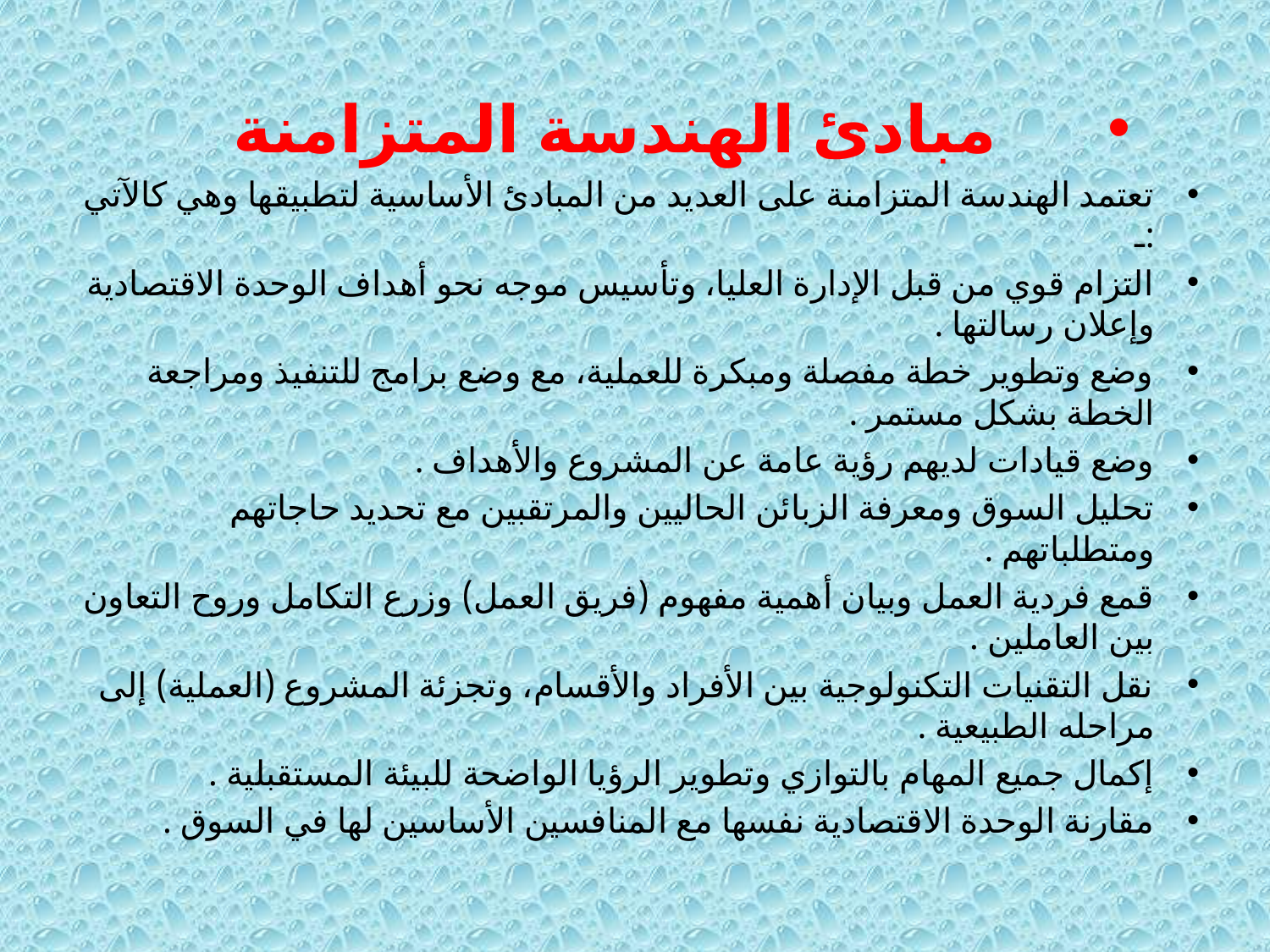

مبادئ الهندسة المتزامنة
تعتمد الهندسة المتزامنة على العديد من المبادئ الأساسية لتطبيقها وهي كالآتي :ـ
التزام قوي من قبل الإدارة العليا، وتأسيس موجه نحو أهداف الوحدة الاقتصادية وإعلان رسالتها .
وضع وتطوير خطة مفصلة ومبكرة للعملية، مع وضع برامج للتنفيذ ومراجعة الخطة بشكل مستمر .
وضع قيادات لديهم رؤية عامة عن المشروع والأهداف .
تحليل السوق ومعرفة الزبائن الحاليين والمرتقبين مع تحديد حاجاتهم ومتطلباتهم .
قمع فردية العمل وبيان أهمية مفهوم (فريق العمل) وزرع التكامل وروح التعاون بين العاملين .
نقل التقنيات التكنولوجية بين الأفراد والأقسام، وتجزئة المشروع (العملية) إلى مراحله الطبيعية .
إكمال جميع المهام بالتوازي وتطوير الرؤيا الواضحة للبيئة المستقبلية .
مقارنة الوحدة الاقتصادية نفسها مع المنافسين الأساسين لها في السوق .